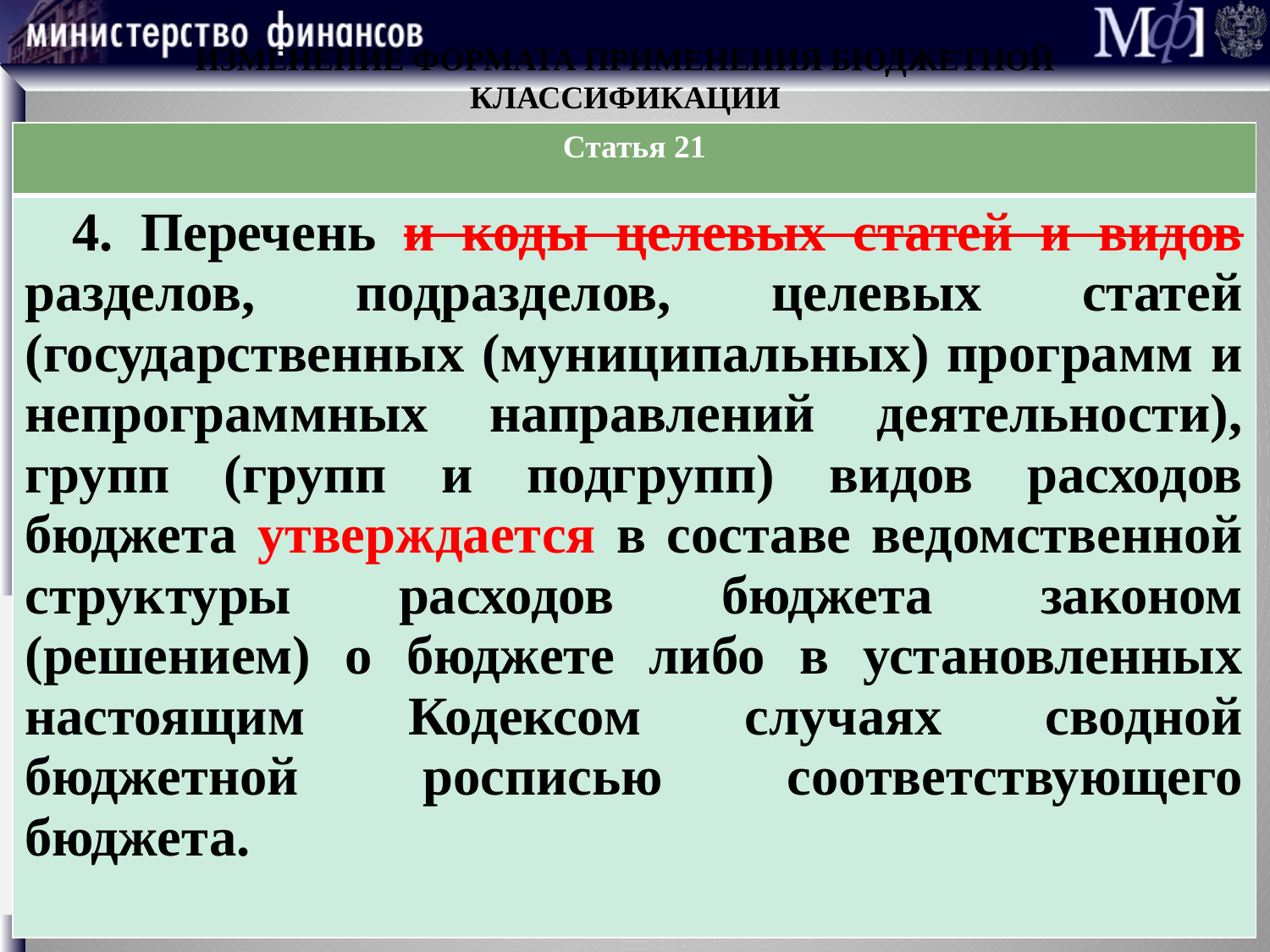

ИЗМЕНЕНИЕ ФОРМАТА ПРИМЕНЕНИЯ БЮДЖЕТНОЙ КЛАССИФИКАЦИИ
| Статья 21 |
| --- |
| 4. Перечень и коды целевых статей и видов разделов, подразделов, целевых статей (государственных (муниципальных) программ и непрограммных направлений деятельности), групп (групп и подгрупп) видов расходов бюджета утверждается в составе ведомственной структуры расходов бюджета законом (решением) о бюджете либо в установленных настоящим Кодексом случаях сводной бюджетной росписью соответствующего бюджета. |